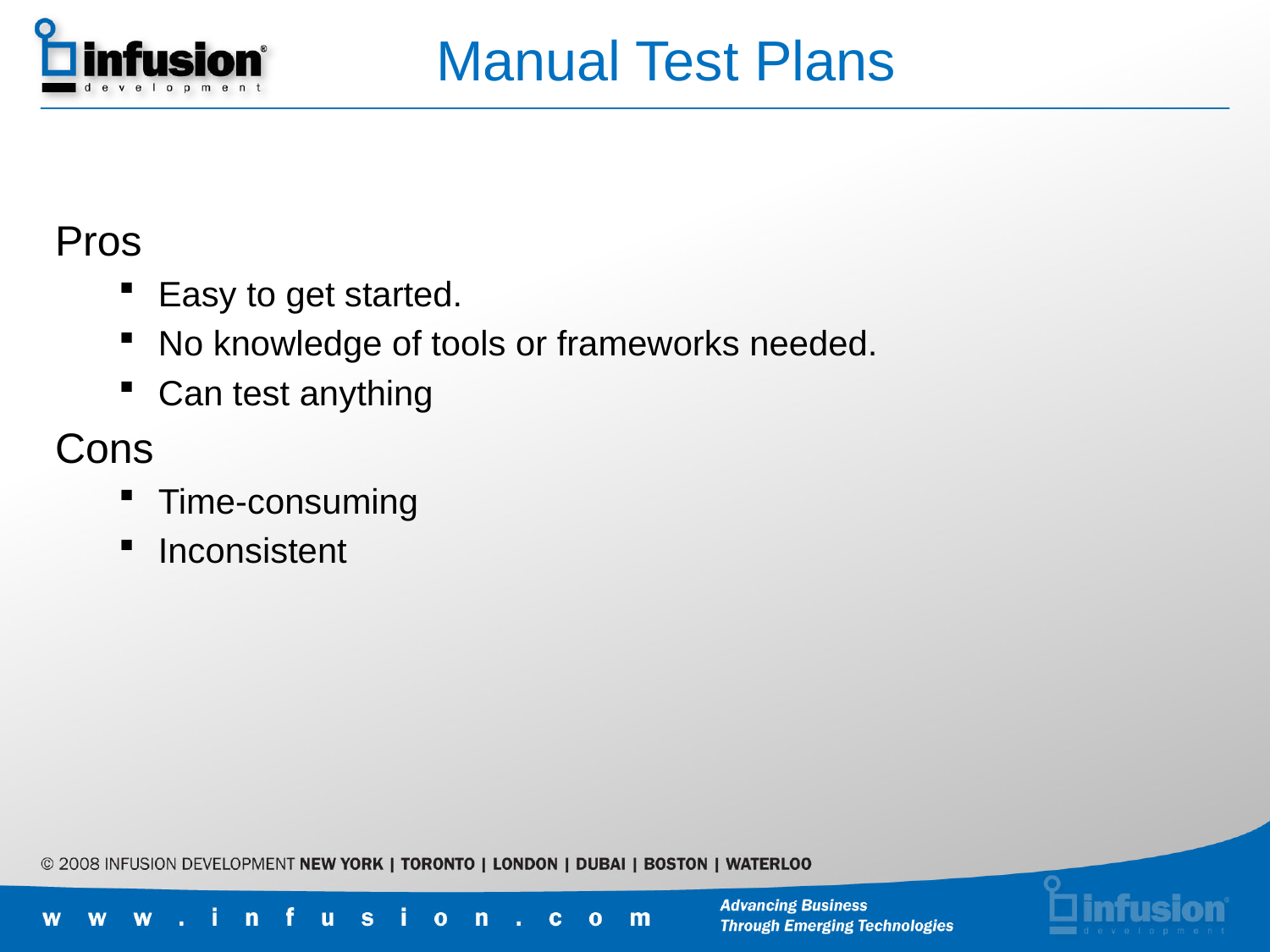

# Manual Test Plans

Pros
Easy to get started.
No knowledge of tools or frameworks needed.
Can test anything
Cons
Time-consuming
Inconsistent